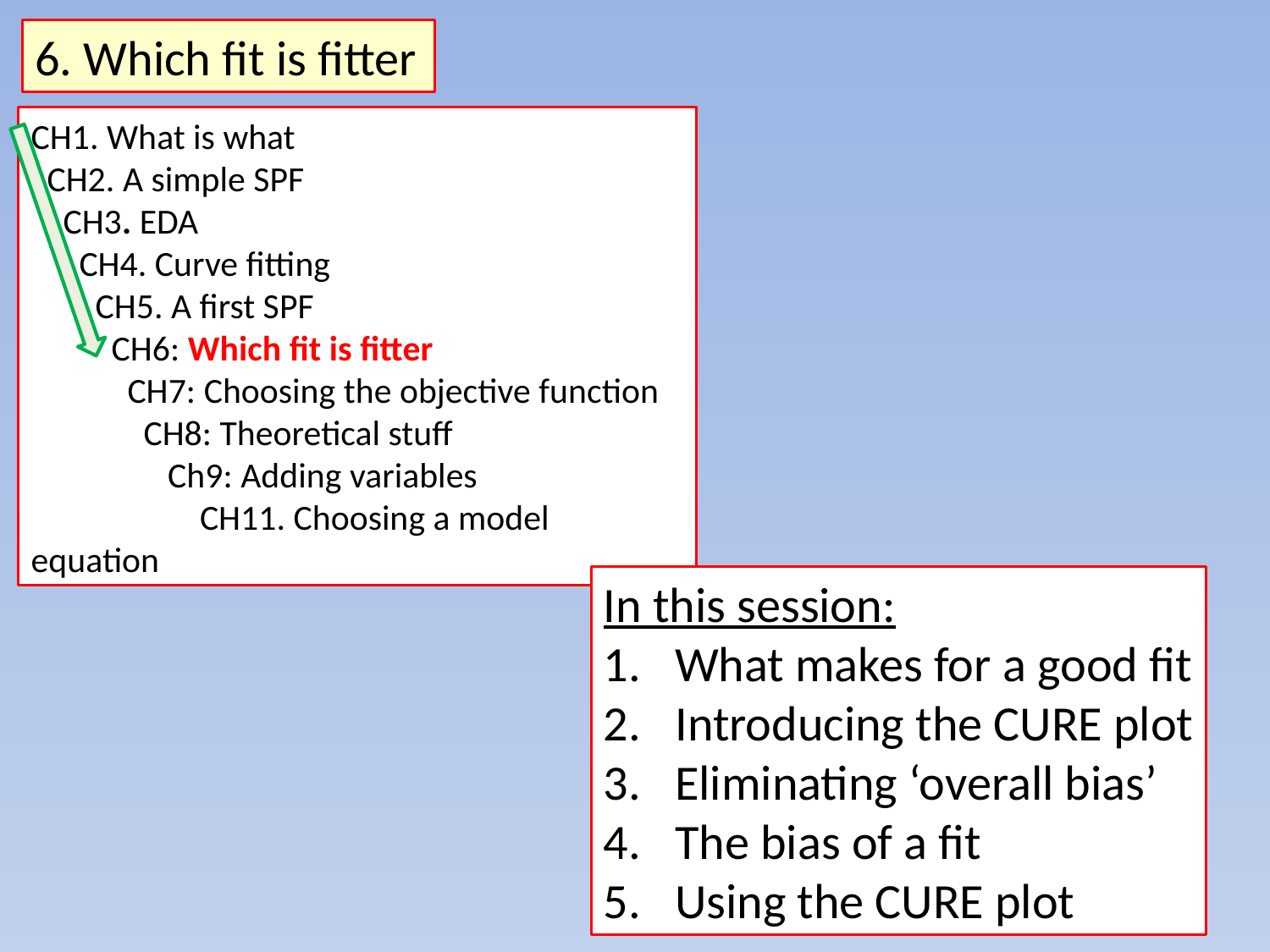

6. Which fit is fitter
CH1. What is what
  CH2. A simple SPF
    CH3. EDA
      CH4. Curve fitting
        CH5. A first SPF
          CH6: Which fit is fitter
            CH7: Choosing the objective function
              CH8: Theoretical stuff
                 Ch9: Adding variables
                     CH11. Choosing a model equation

In this session:
What makes for a good fit
Introducing the CURE plot
Eliminating ‘overall bias’
The bias of a fit
Using the CURE plot
1